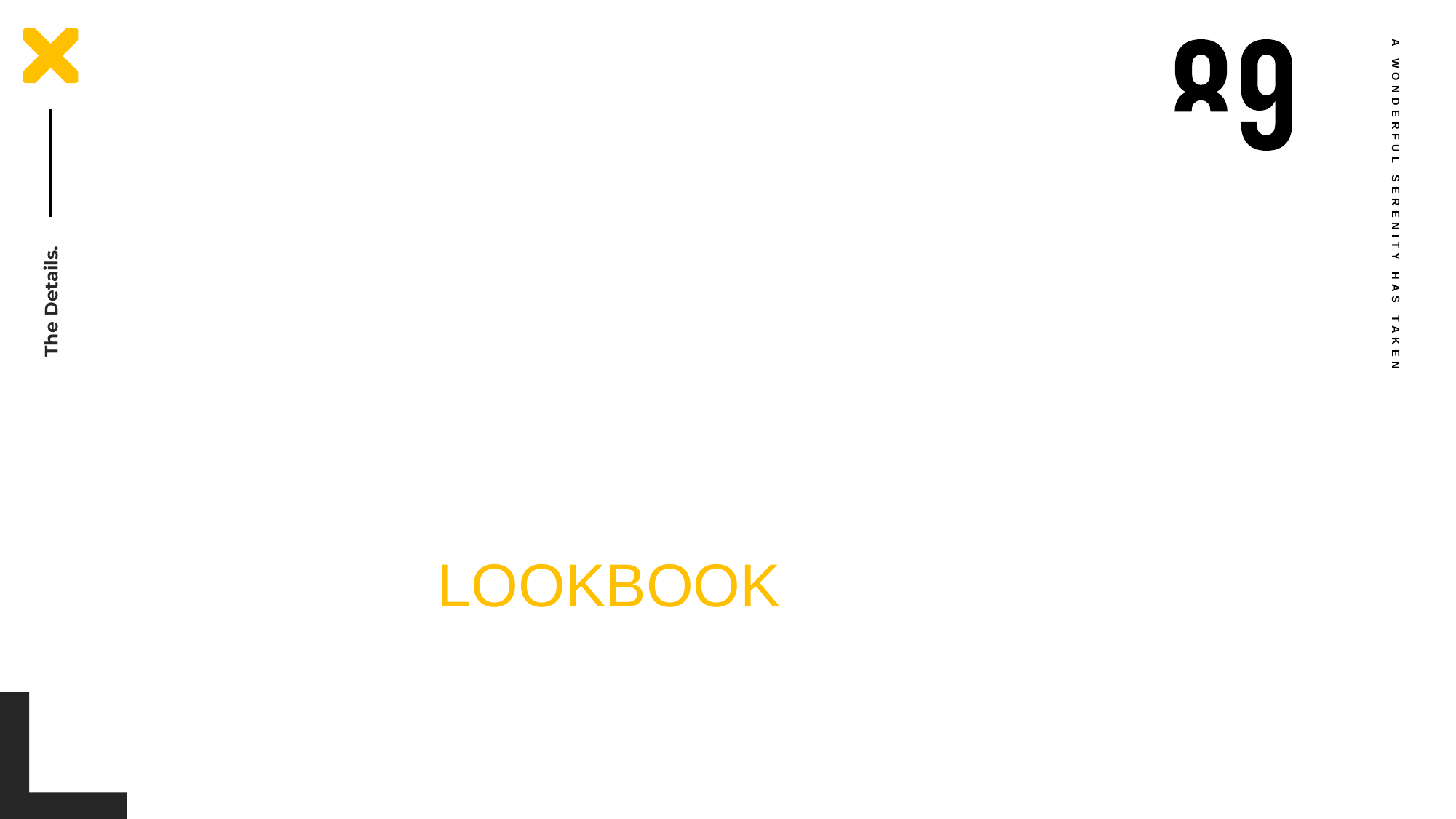

A WONDERFUL SERENITY HAS TAKEN
The Details.
LOOKBOOK
THANK-YOU